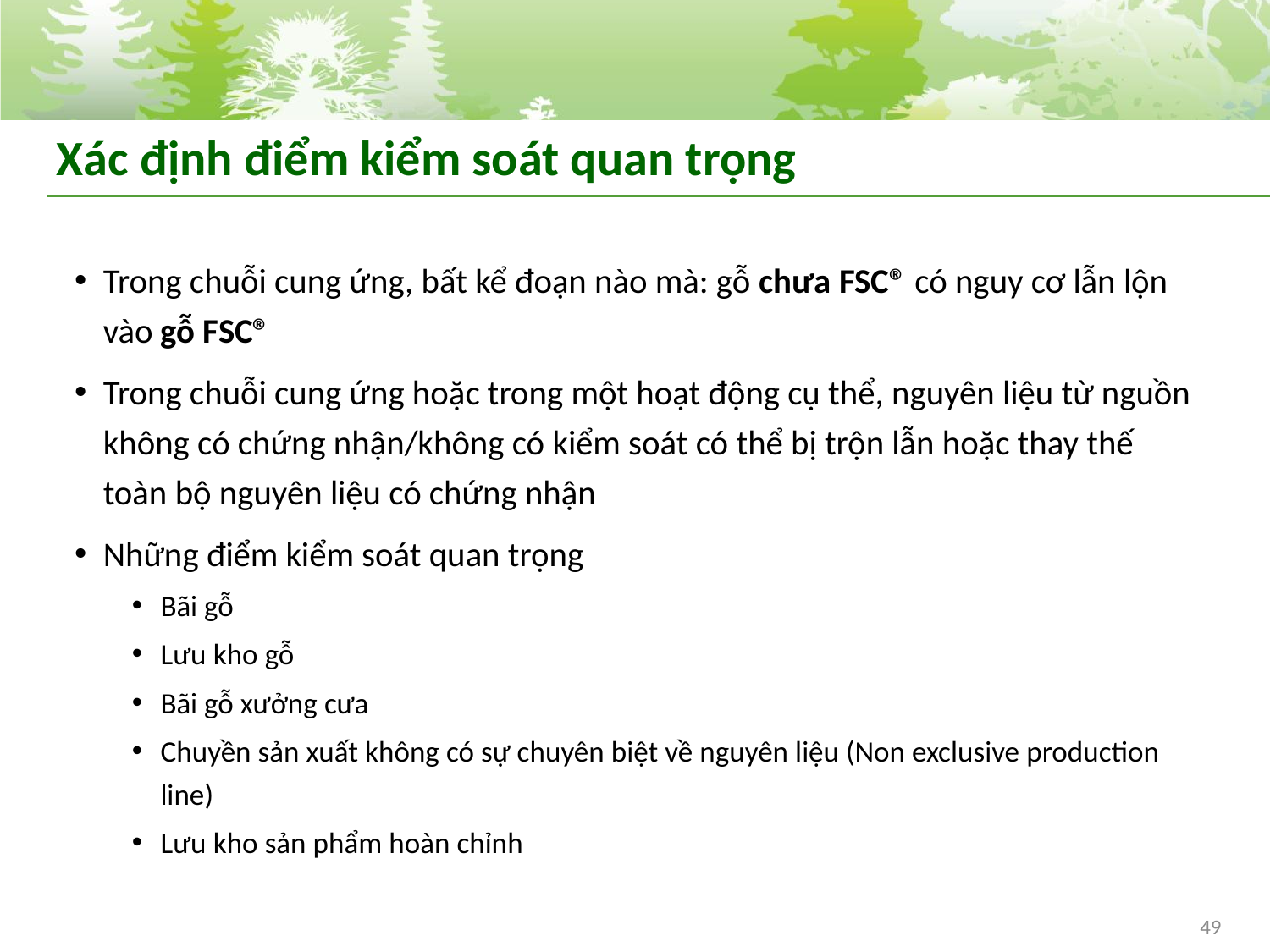

# Xác định điểm kiểm soát quan trọng
Trong chuỗi cung ứng, bất kể đoạn nào mà: gỗ chưa FSC® có nguy cơ lẫn lộn vào gỗ FSC®
Trong chuỗi cung ứng hoặc trong một hoạt động cụ thể, nguyên liệu từ nguồn không có chứng nhận/không có kiểm soát có thể bị trộn lẫn hoặc thay thế toàn bộ nguyên liệu có chứng nhận
Những điểm kiểm soát quan trọng
Bãi gỗ
Lưu kho gỗ
Bãi gỗ xưởng cưa
Chuyền sản xuất không có sự chuyên biệt về nguyên liệu (Non exclusive production line)
Lưu kho sản phẩm hoàn chỉnh

49